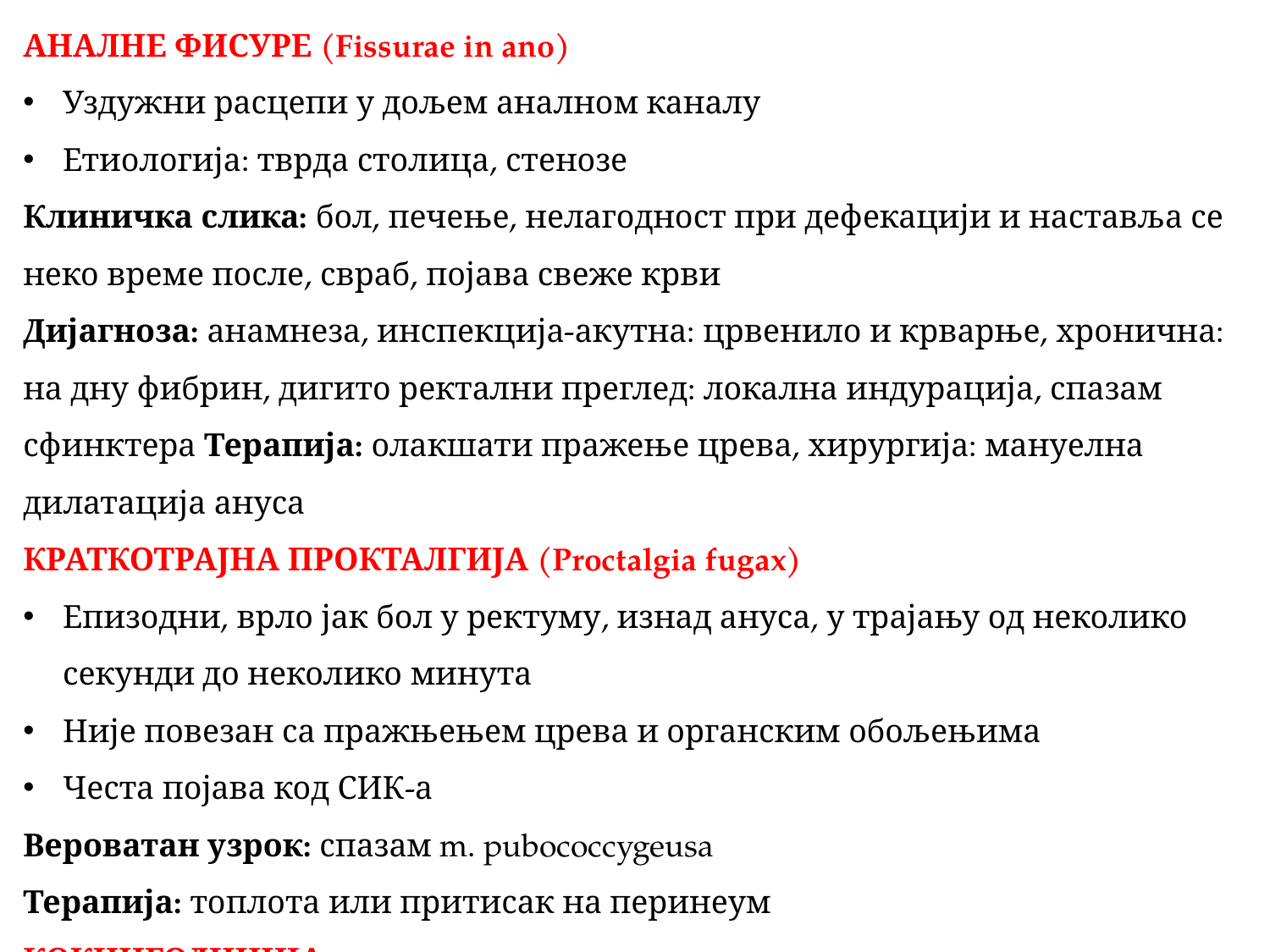

АНАЛНЕ ФИСУРЕ (Fissurae in ano)
Уздужни расцепи у дољем аналном каналу
Етиологија: тврда столица, стенозе
Клиничка слика: бол, печење, нелагодност при дефекацији и наставља се неко време после, свраб, појава свеже крви
Дијагноза: анамнеза, инспекција-акутна: црвенило и крварње, хронична: на дну фибрин, дигито ректални преглед: локална индурација, спазам сфинктера Терапија: олакшати пражење црева, хирургија: мануелна дилатација ануса
КРАТКОТРАЈНА ПРОКТАЛГИЈА (Proctalgia fugax)
Епизодни, врло јак бол у ректуму, изнад ануса, у трајању од неколико секунди до неколико минута
Није повезан са пражњењем црева и органским обољењима
Честа појава код СИК-а
Вероватан узрок: спазам m. pubococcygeusa
Терапија: топлота или притисак на перинеум
КОКЦИГОДИНИЈА-код трауме тртичне кости